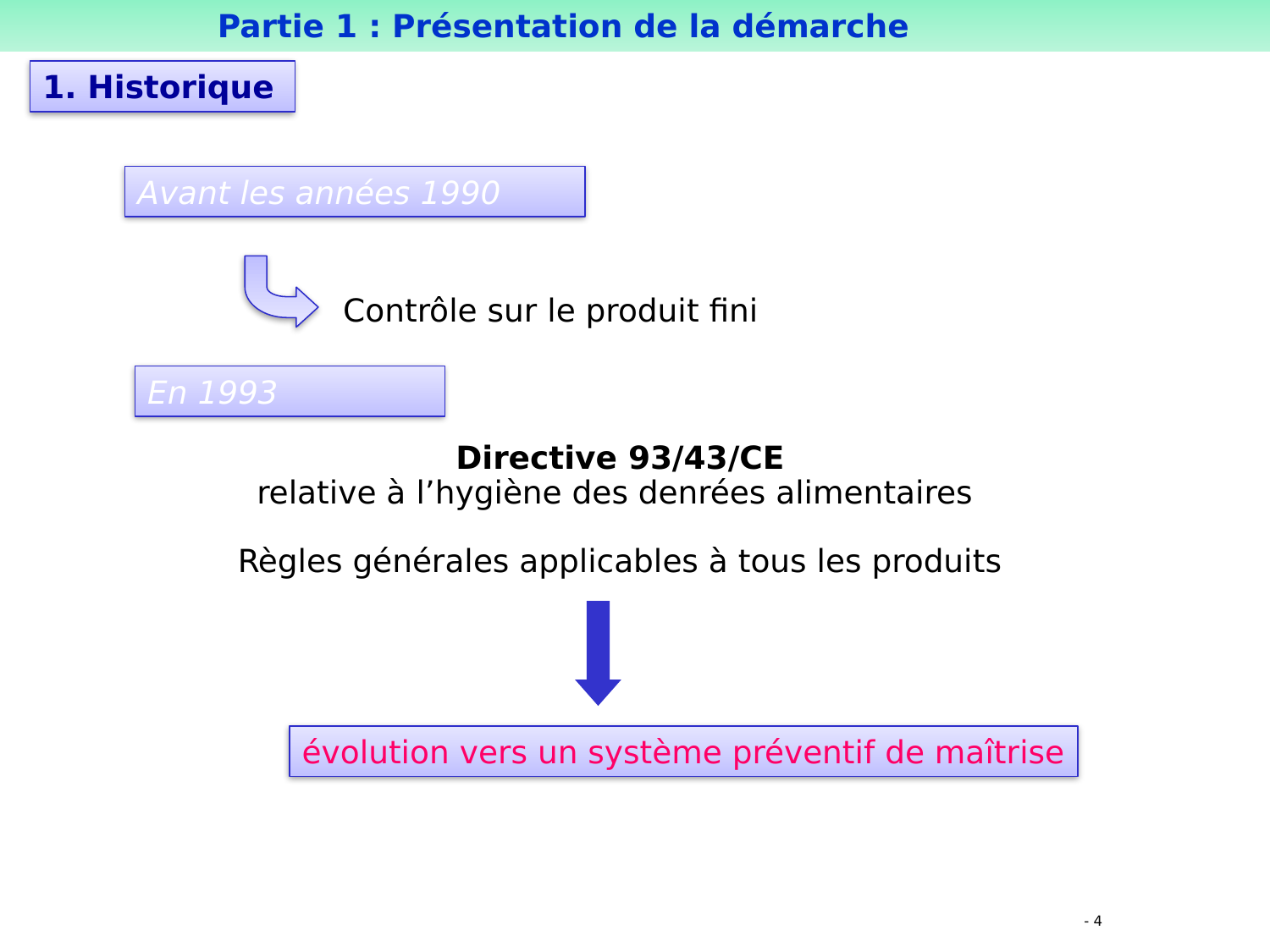

Partie 1 : Présentation de la démarche
1. Historique
Avant les années 1990

Contrôle sur le produit fini
En 1993
Directive 93/43/CE
relative à l’hygiène des denrées alimentaires

Règles générales applicables à tous les produits

évolution vers un système préventif de maîtrise